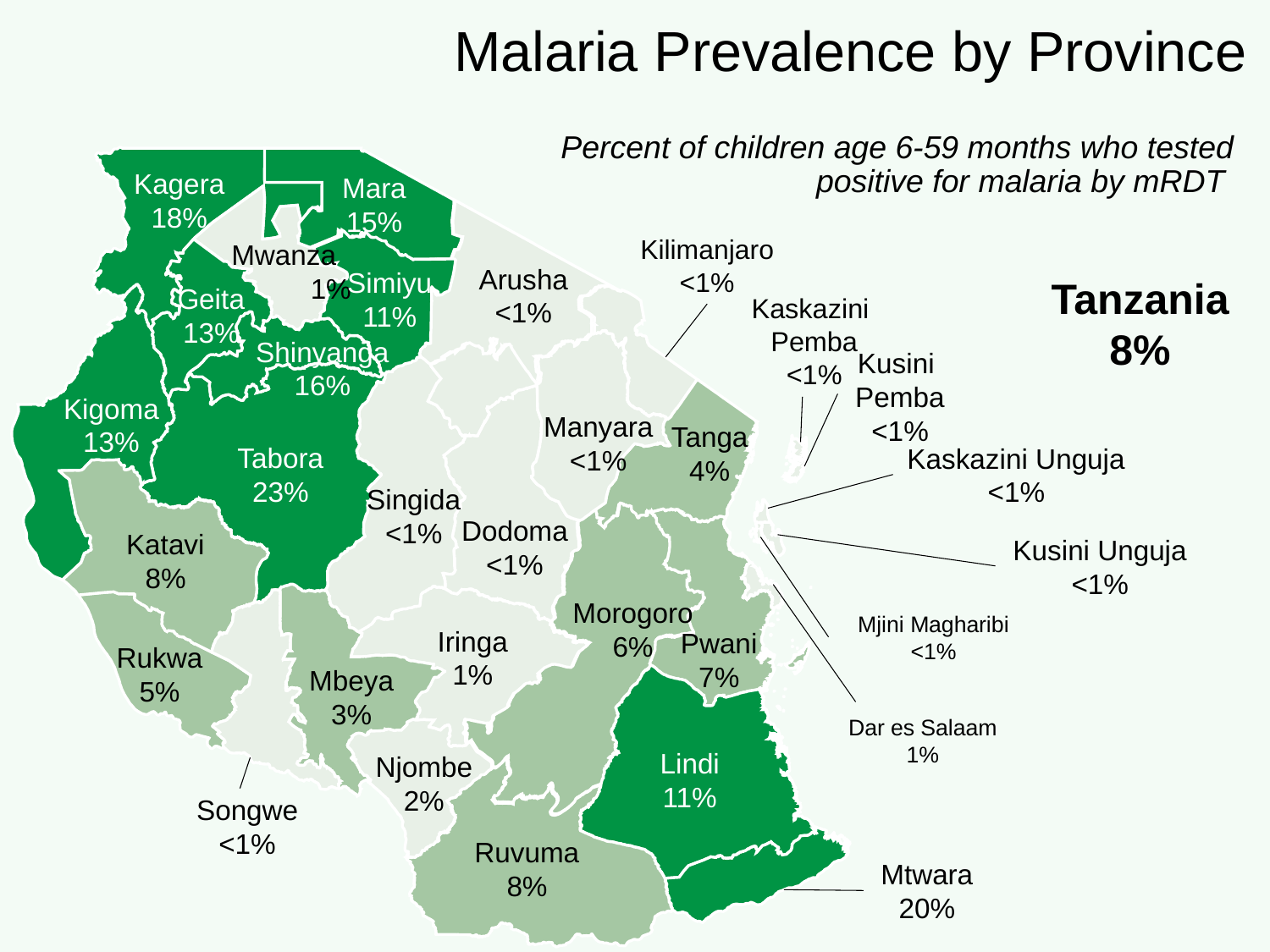

Malaria Prevalence by Province
Percent of children age 6-59 months who tested positive for malaria by mRDT
Kagera
18%

Mara
15%

Mwanza
            1%
Kilimanjaro
<1%
Arusha
<1%
Simiyu
11%
Geita
13%
Tanzania
8%
Kaskazini
Pemba
<1%
Shinyanga
16%
Kusini
Pemba
<1%
Kigoma
13%
Manyara
<1%
Tanga
4%
Tabora
23%
Kaskazini Unguja
<1%
Singida
<1%
Dodoma
<1%
Katavi
8%
Kusini Unguja
<1%
Morogoro
6%
Iringa
1%
Pwani
7%
Mjini Magharibi
<1%
Rukwa
5%
Mbeya
3%
Dar es Salaam
1%
Lindi
11%
Njombe
2%
Songwe
<1%
Ruvuma
8%
Mtwara
20%